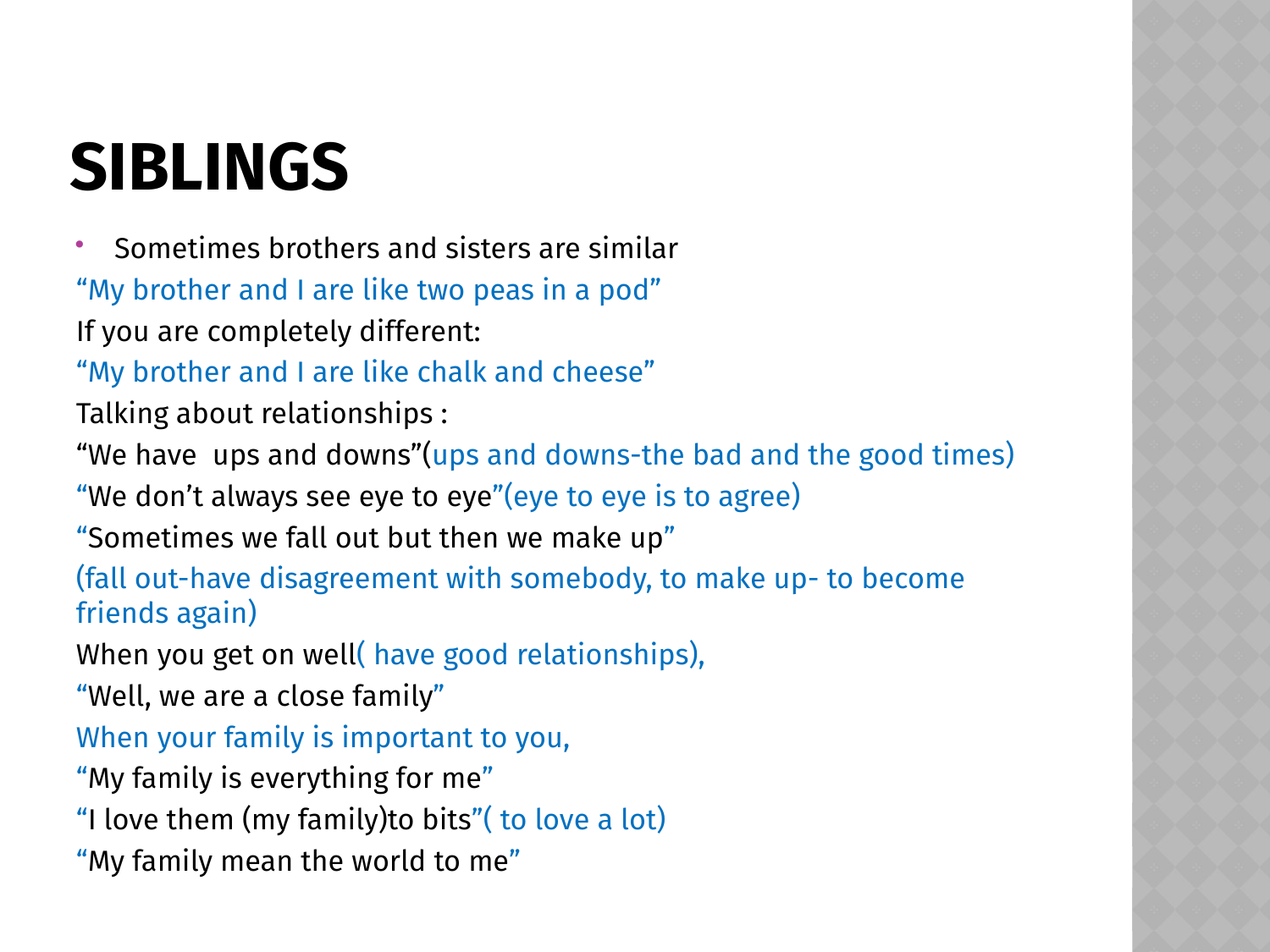

# Siblings
Sometimes brothers and sisters are similar
“My brother and I are like two peas in a pod”
If you are completely different:
“My brother and I are like chalk and cheese”
Talking about relationships :
“We have  ups and downs”(ups and downs-the bad and the good times)
“We don’t always see eye to eye”(eye to eye is to agree)
“Sometimes we fall out but then we make up”
(fall out-have disagreement with somebody, to make up- to become friends again)
When you get on well( have good relationships),
“Well, we are a close family”
When your family is important to you,
“My family is everything for me”
“I love them (my family)to bits”( to love a lot)
“My family mean the world to me”